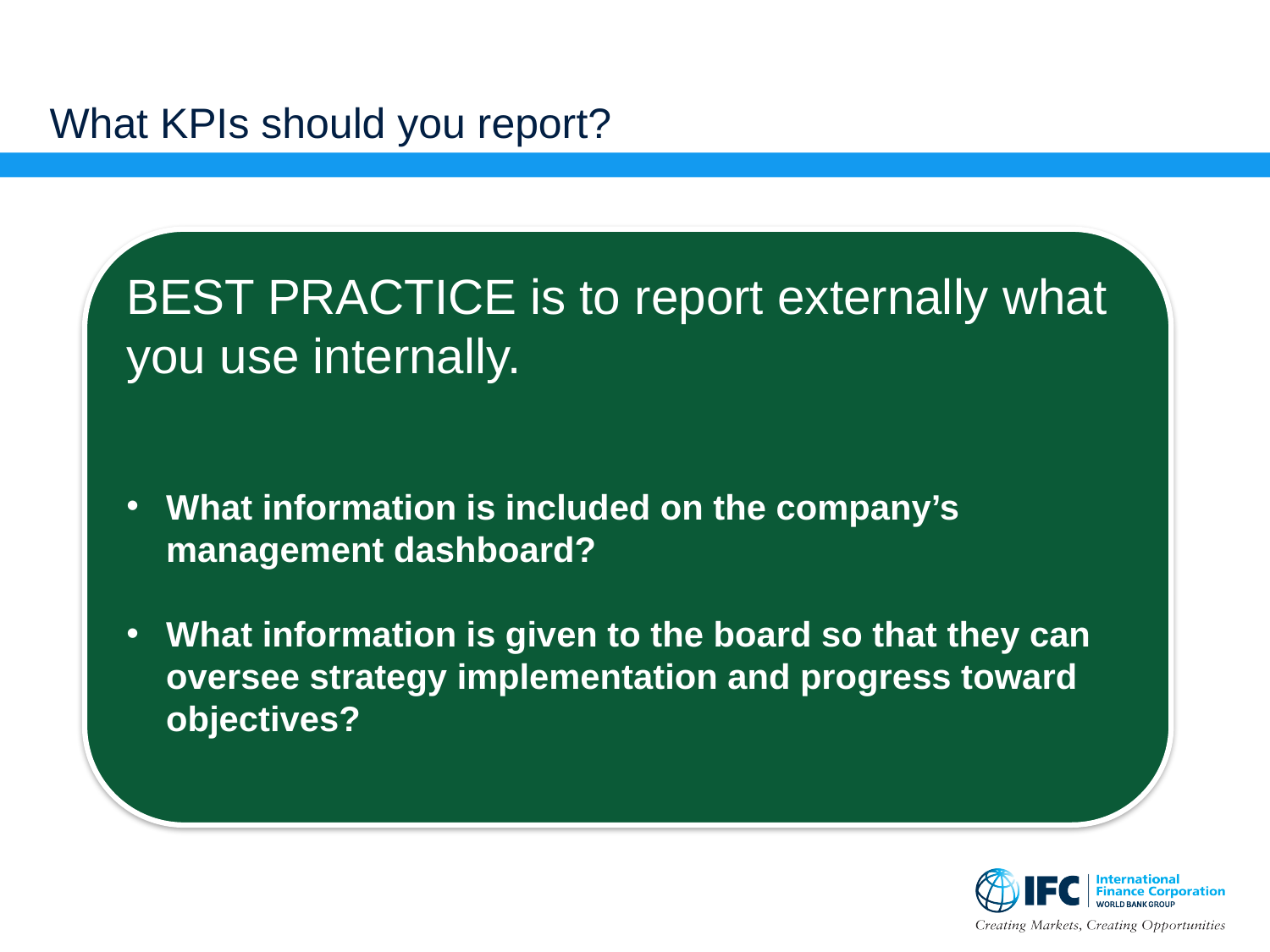

# What KPIs should you report?
BEST PRACTICE is to report externally what you use internally.

What information is included on the company’s management dashboard?

What information is given to the board so that they can oversee strategy implementation and progress toward objectives?